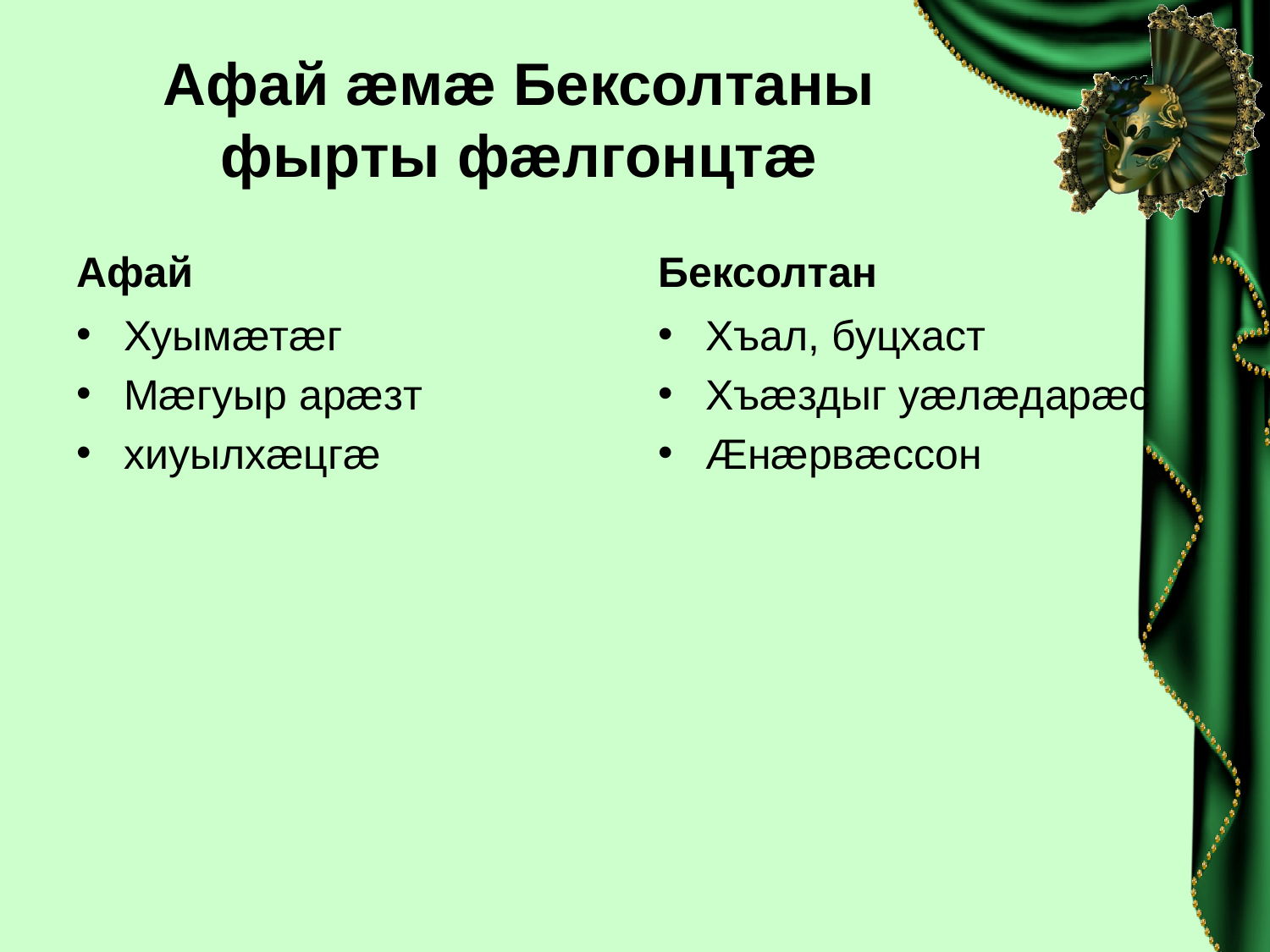

# Афай æмæ Бексолтаны фырты фæлгонцтæ
Афай
Бексолтан
Хуымæтæг
Мæгуыр арæзт
хиуылхæцгæ
Хъал, буцхаст
Хъæздыг уæлæдарæс
Æнæрвæссон